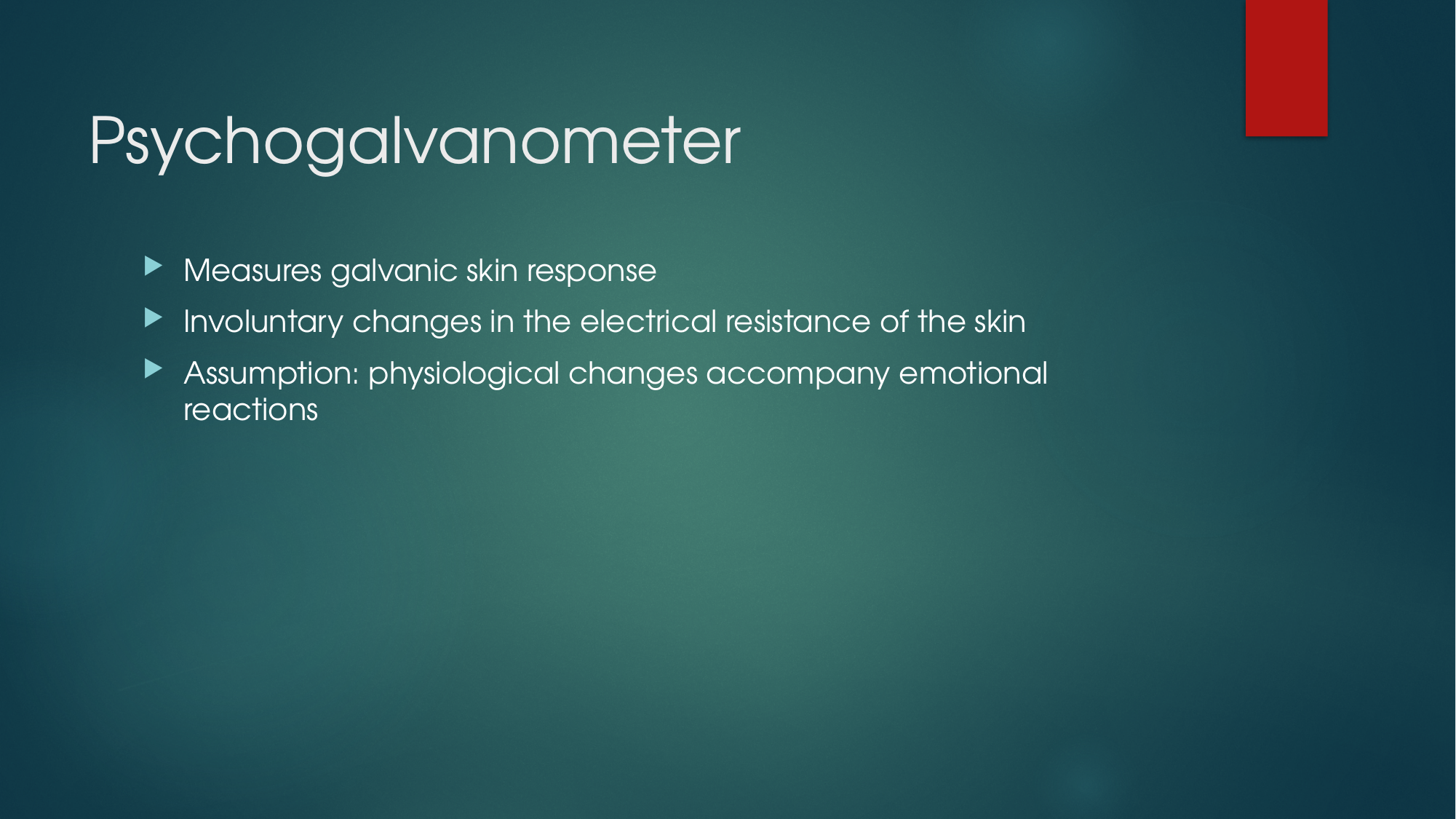

# Psychogalvanometer
Measures galvanic skin response
Involuntary changes in the electrical resistance of the skin
Assumption: physiological changes accompany emotional reactions